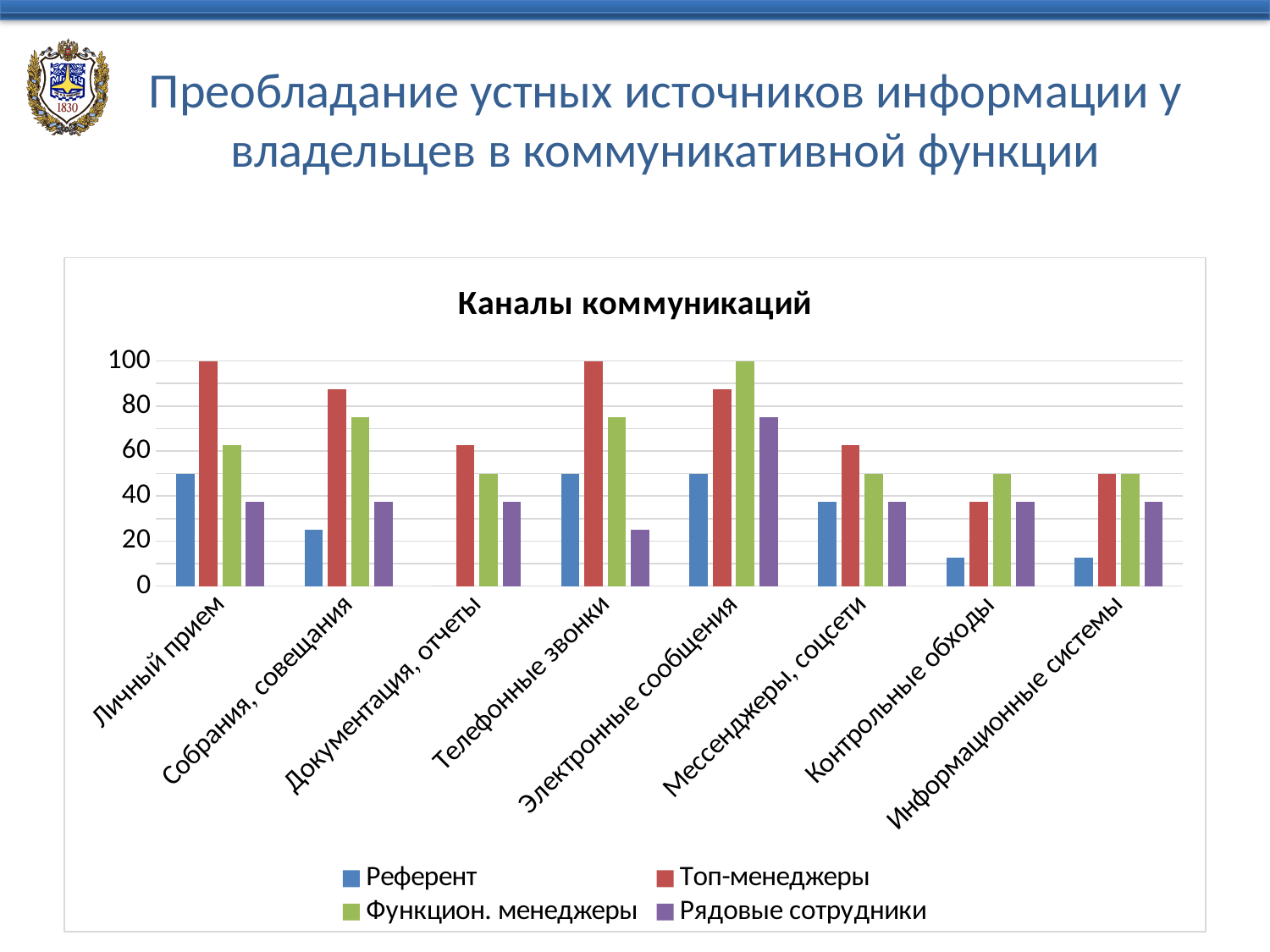

# Преобладание устных источников информации у владельцев в коммуникативной функции

### Chart: Каналы коммуникаций

| Category | Референт | Топ-менеджеры | Функцион. менеджеры | Рядовые сотрудники |
|---|---|---|---|---|
| Личный прием | 50.0 | 100.0 | 62.5 | 37.5 |
| Собрания, совещания | 25.0 | 87.5 | 75.0 | 37.5 |
| Документация, отчеты | 0.0 | 62.5 | 50.0 | 37.5 |
| Телефонные звонки | 50.0 | 100.0 | 75.0 | 25.0 |
| Электронные сообщения | 50.0 | 87.5 | 100.0 | 75.0 |
| Мессенджеры, соцсети | 37.5 | 62.5 | 50.0 | 37.5 |
| Контрольные обходы | 12.5 | 37.5 | 50.0 | 37.5 |
| Информационные системы | 12.5 | 50.0 | 50.0 | 37.5 |
7